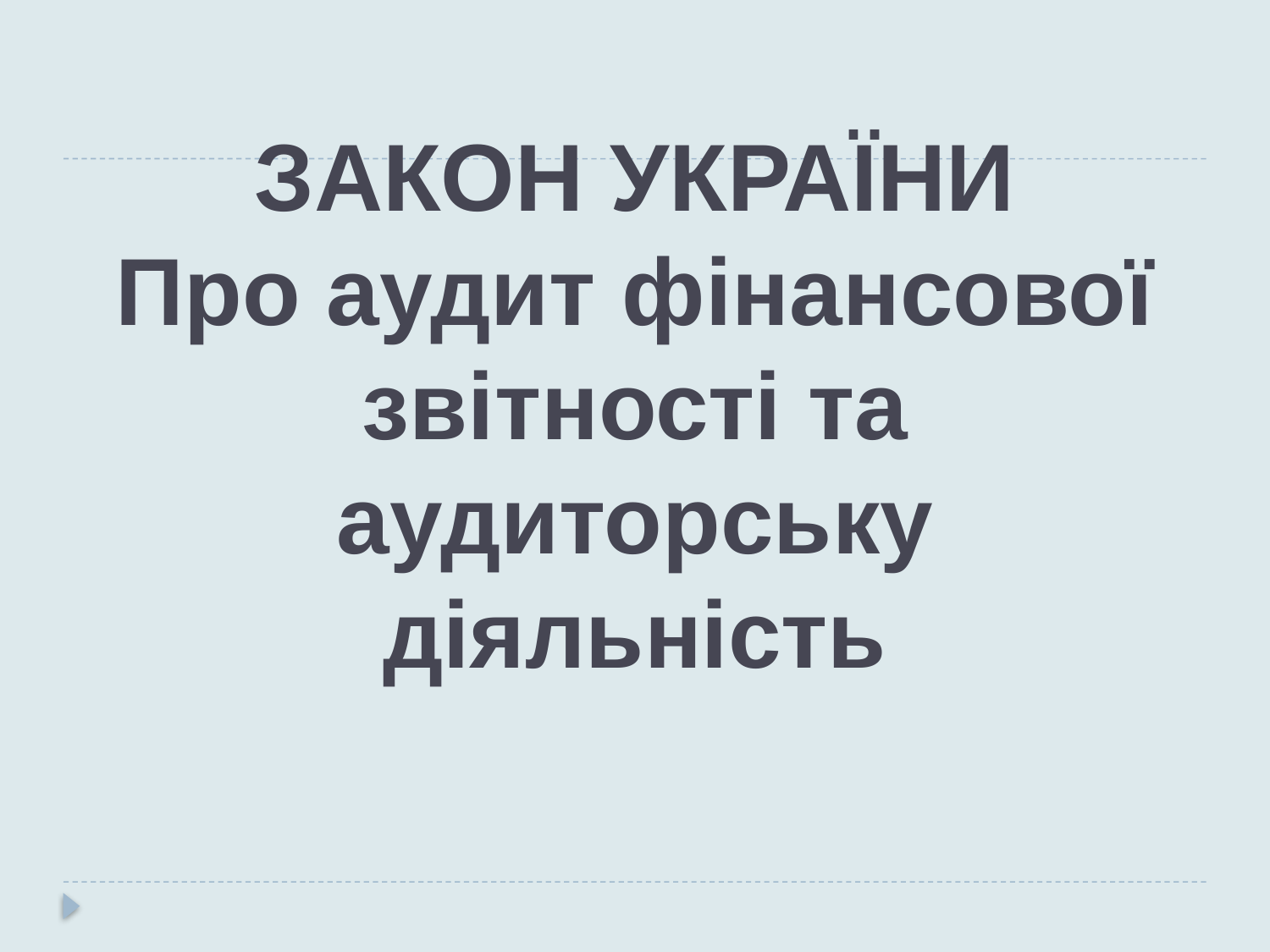

# ЗАКОН УКРАЇНИ Про аудит фінансової звітності та аудиторську діяльність